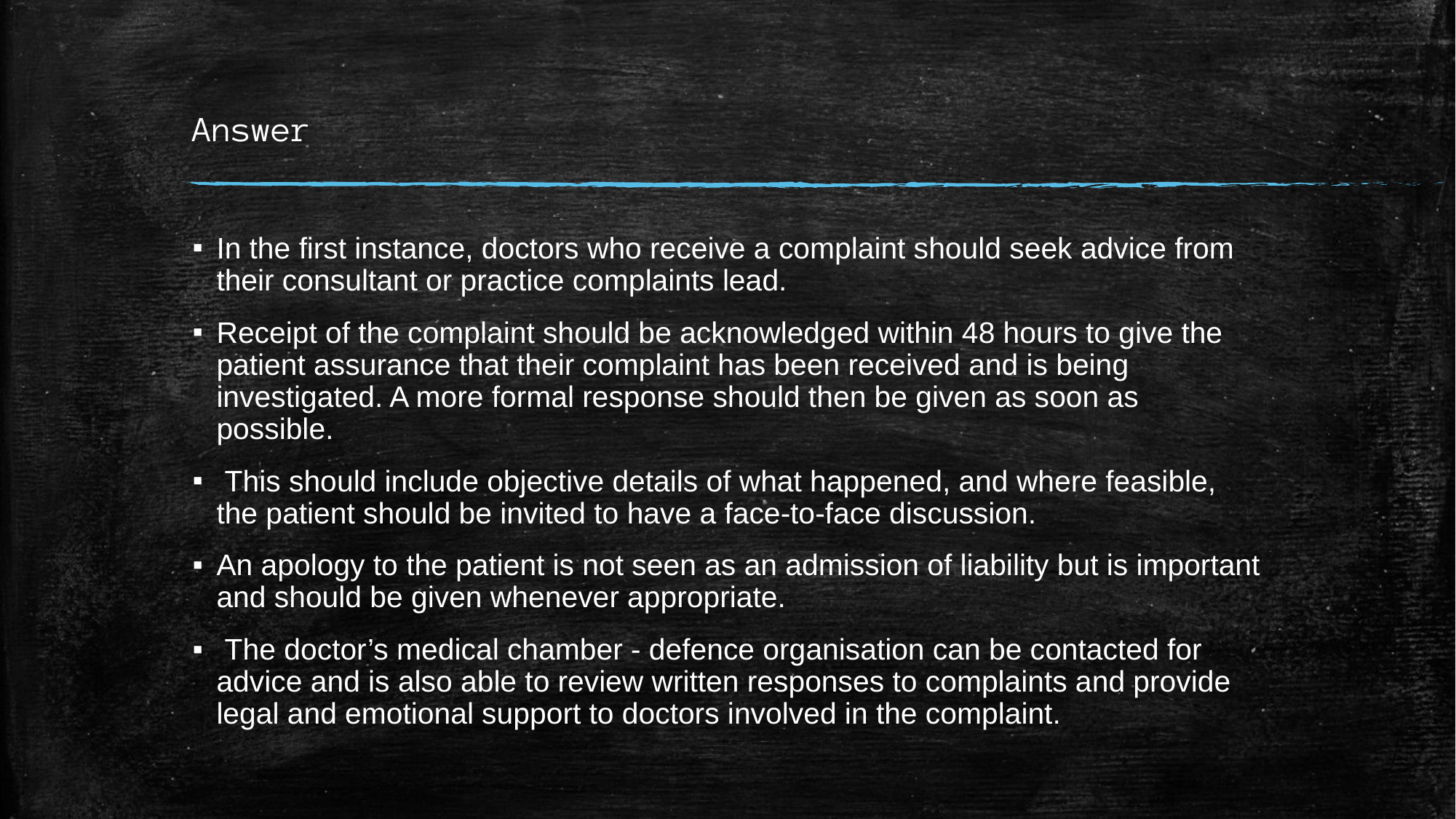

# Answer
In the first instance, doctors who receive a complaint should seek advice from their consultant or practice complaints lead.
Receipt of the complaint should be acknowledged within 48 hours to give the patient assurance that their complaint has been received and is being investigated. A more formal response should then be given as soon as possible.
 This should include objective details of what happened, and where feasible, the patient should be invited to have a face-to-face discussion.
An apology to the patient is not seen as an admission of liability but is important and should be given whenever appropriate.
 The doctor’s medical chamber - defence organisation can be contacted for advice and is also able to review written responses to complaints and provide legal and emotional support to doctors involved in the complaint.